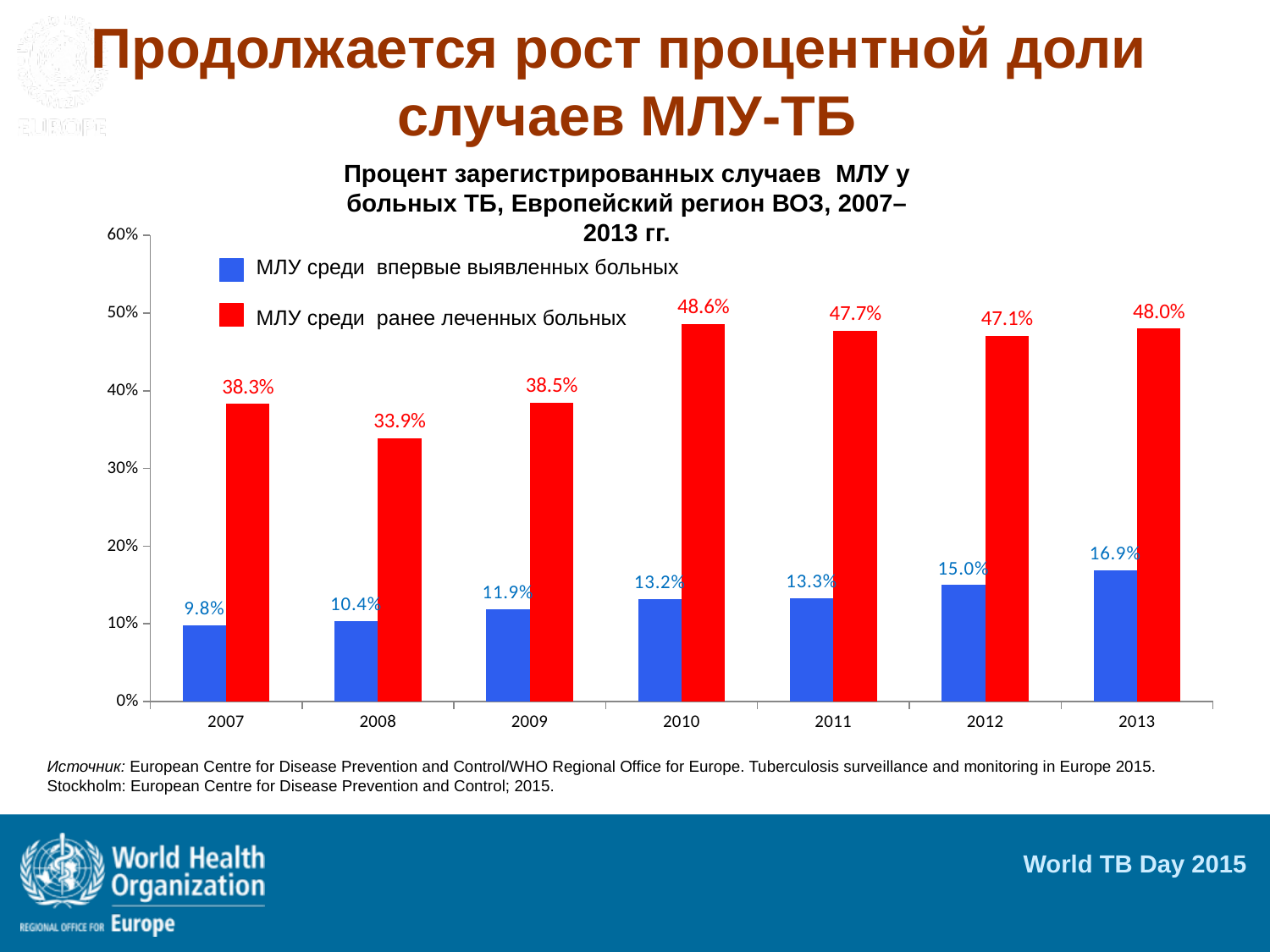

# Продолжается рост процентной доли случаев МЛУ-ТБ
Процент зарегистрированных случаев  МЛУ у больных ТБ, Европейский регион ВОЗ, 2007–2013 гг.

### Chart

| Category | MDR among new cases | MDR among reTx cases |
|---|---|---|
| 2007 | 0.09800000000000006 | 0.3830000000000002 |
| 2008 | 0.10400000000000002 | 0.33900000000000025 |
| 2009 | 0.11899999999999998 | 0.3850000000000002 |
| 2010 | 0.132 | 0.4860000000000002 |
| 2011 | 0.133 | 0.47700000000000015 |
| 2012 | 0.15000000000000008 | 0.47100000000000014 |
| 2013 | 0.169 | 0.48000000000000015 |
МЛУ среди  впервые выявленных больных

МЛУ среди  ранее леченных больных

Источник: European Centre for Disease Prevention and Control/WHO Regional Office for Europe. Tuberculosis surveillance and monitoring in Europe 2015.
Stockholm: European Centre for Disease Prevention and Control; 2015.